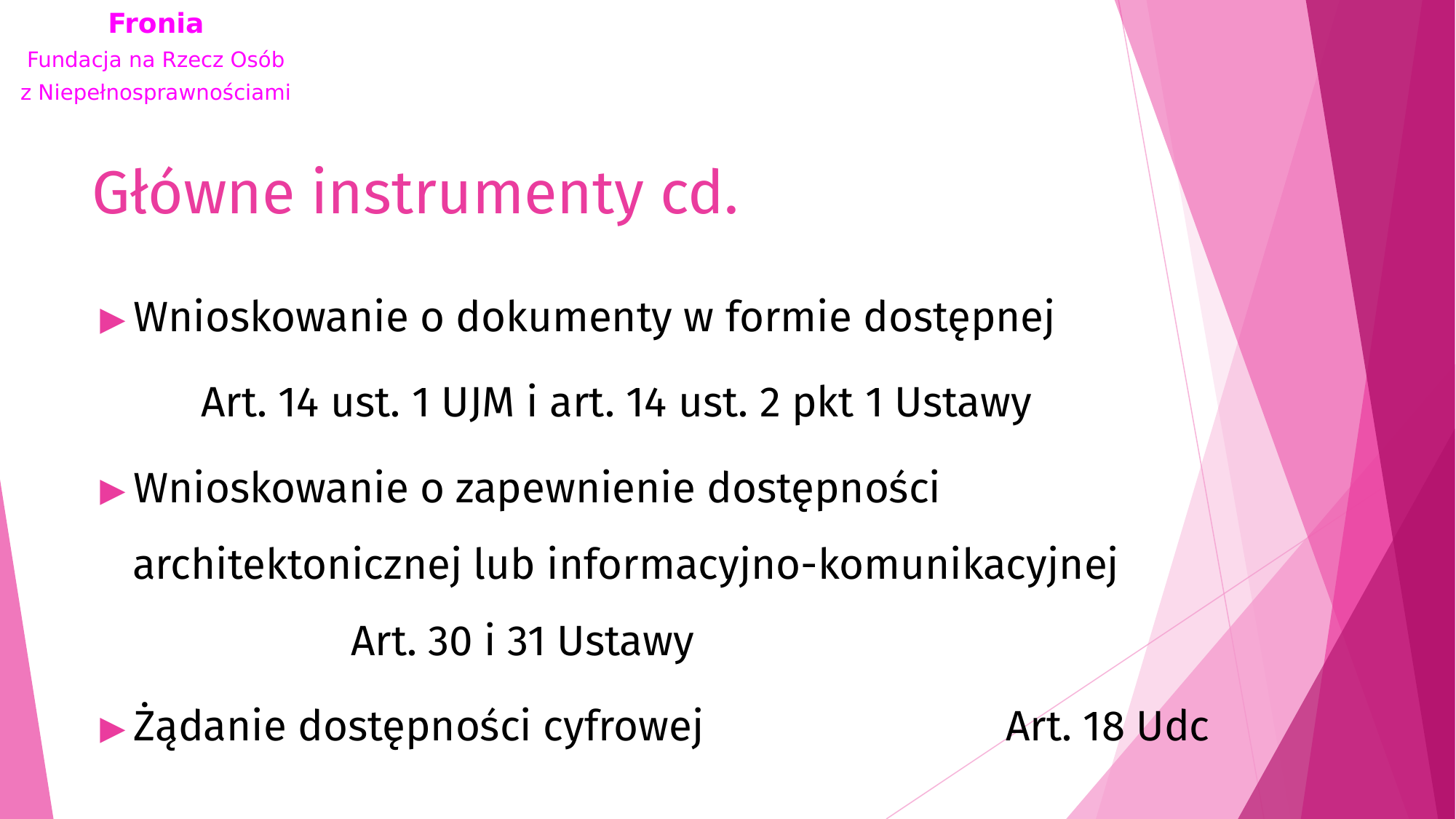

# Główne instrumenty cd.
Wnioskowanie o dokumenty w formie dostępnej
	Art. 14 ust. 1 UJM i art. 14 ust. 2 pkt 1 Ustawy
Wnioskowanie o zapewnienie dostępności architektonicznej lub informacyjno-komunikacyjnej		Art. 30 i 31 Ustawy
Żądanie dostępności cyfrowej			Art. 18 Udc